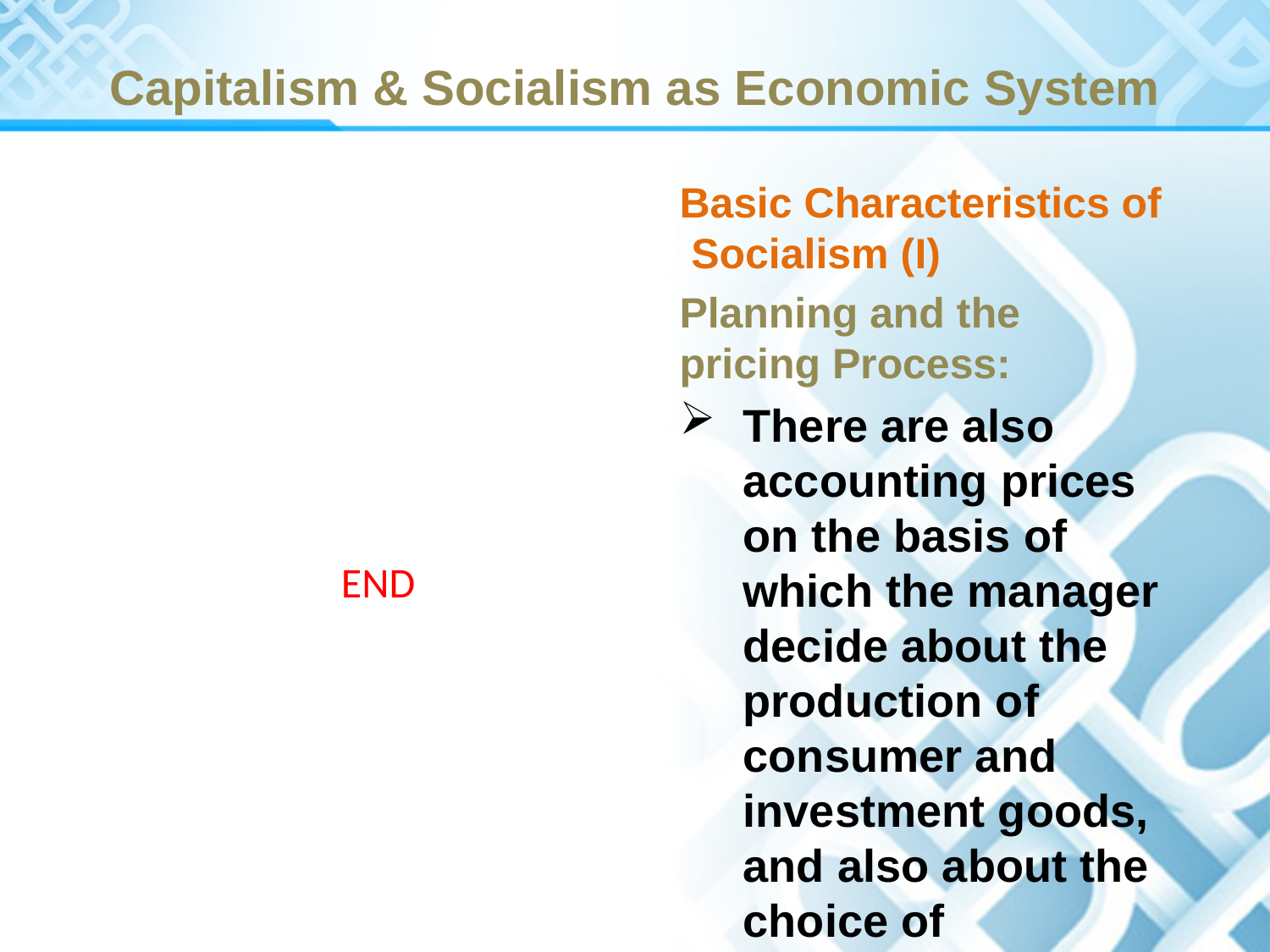

# Capitalism & Socialism as Economic System
Basic Characteristics of  Socialism (I)
Planning and the pricing Process:
There are also accounting prices on the basis of which the manager decide about the production of consumer and investment goods, and also about the choice of production method.

END